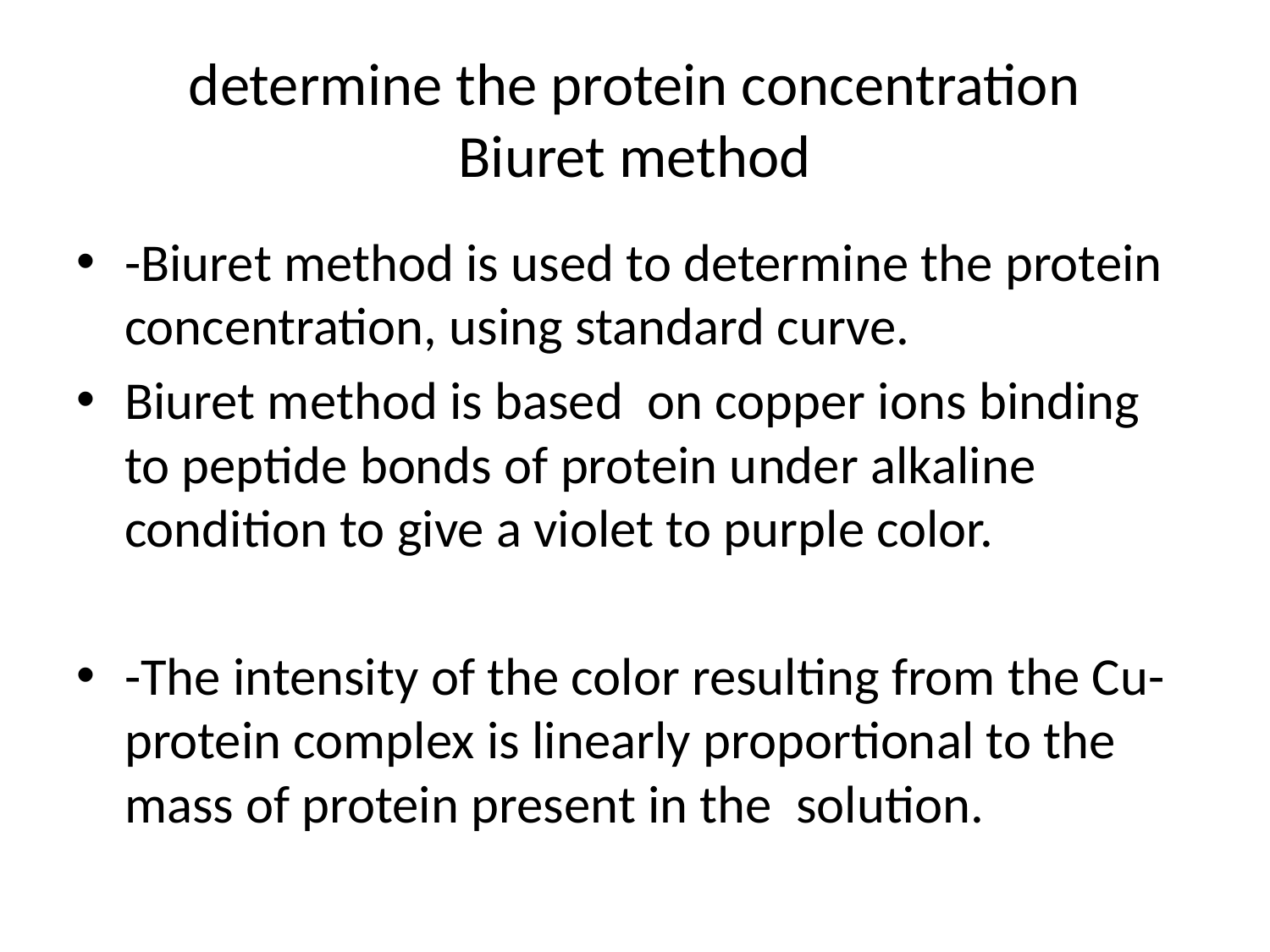

# determine the protein concentration Biuret method
-Biuret method is used to determine the protein concentration, using standard curve.
Biuret method is based  on copper ions binding to peptide bonds of protein under alkaline condition to give a violet to purple color.

-The intensity of the color resulting from the Cu-protein complex is linearly proportional to the mass of protein present in the  solution.